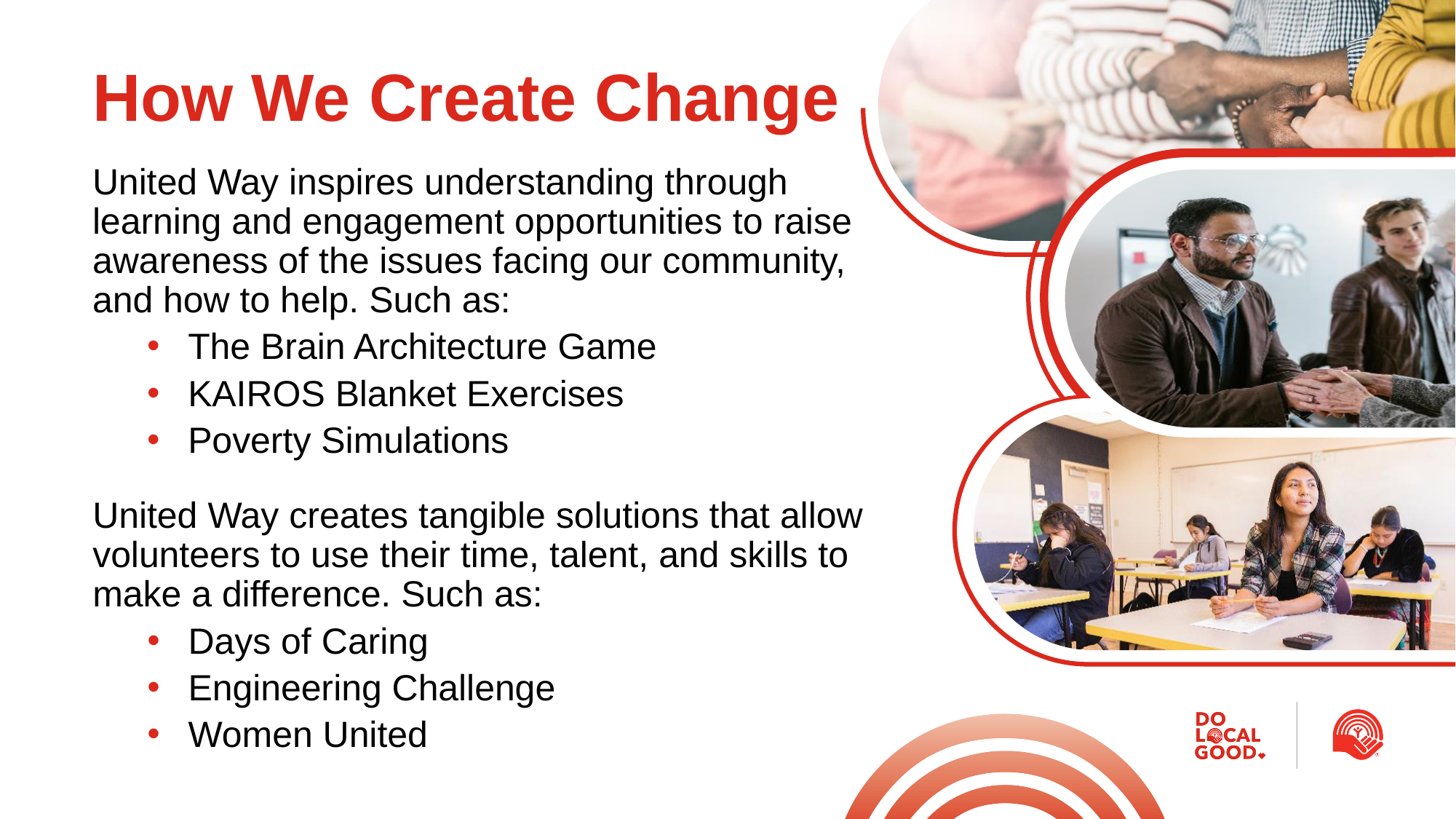

# How We Create Change
United Way inspires understanding through learning and engagement opportunities to raise awareness of the issues facing our community, and how to help. Such as:
The Brain Architecture Game
KAIROS Blanket Exercises
Poverty Simulations

United Way creates tangible solutions that allow volunteers to use their time, talent, and skills to make a difference. Such as:
Days of Caring
Engineering Challenge
Women United